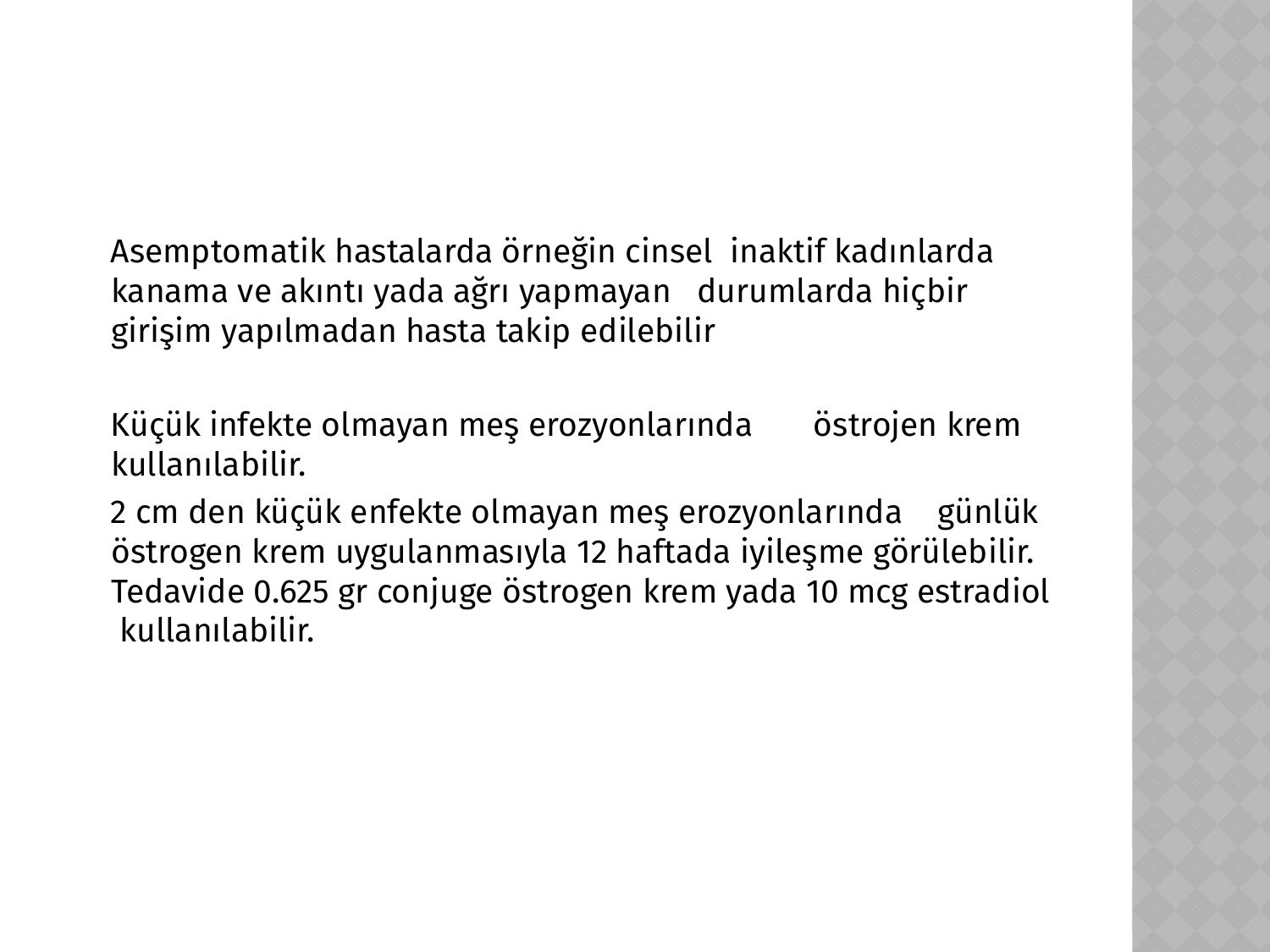

Asemptomatik hastalarda örneğin cinsel  inaktif kadınlarda kanama ve akıntı yada ağrı yapmayan   durumlarda hiçbir girişim yapılmadan hasta takip edilebilir

    Küçük infekte olmayan meş erozyonlarında       östrojen krem kullanılabilir.
    2 cm den küçük enfekte olmayan meş erozyonlarında    günlük östrogen krem uygulanmasıyla 12 haftada iyileşme görülebilir. Tedavide 0.625 gr conjuge östrogen krem yada 10 mcg estradiol  kullanılabilir.